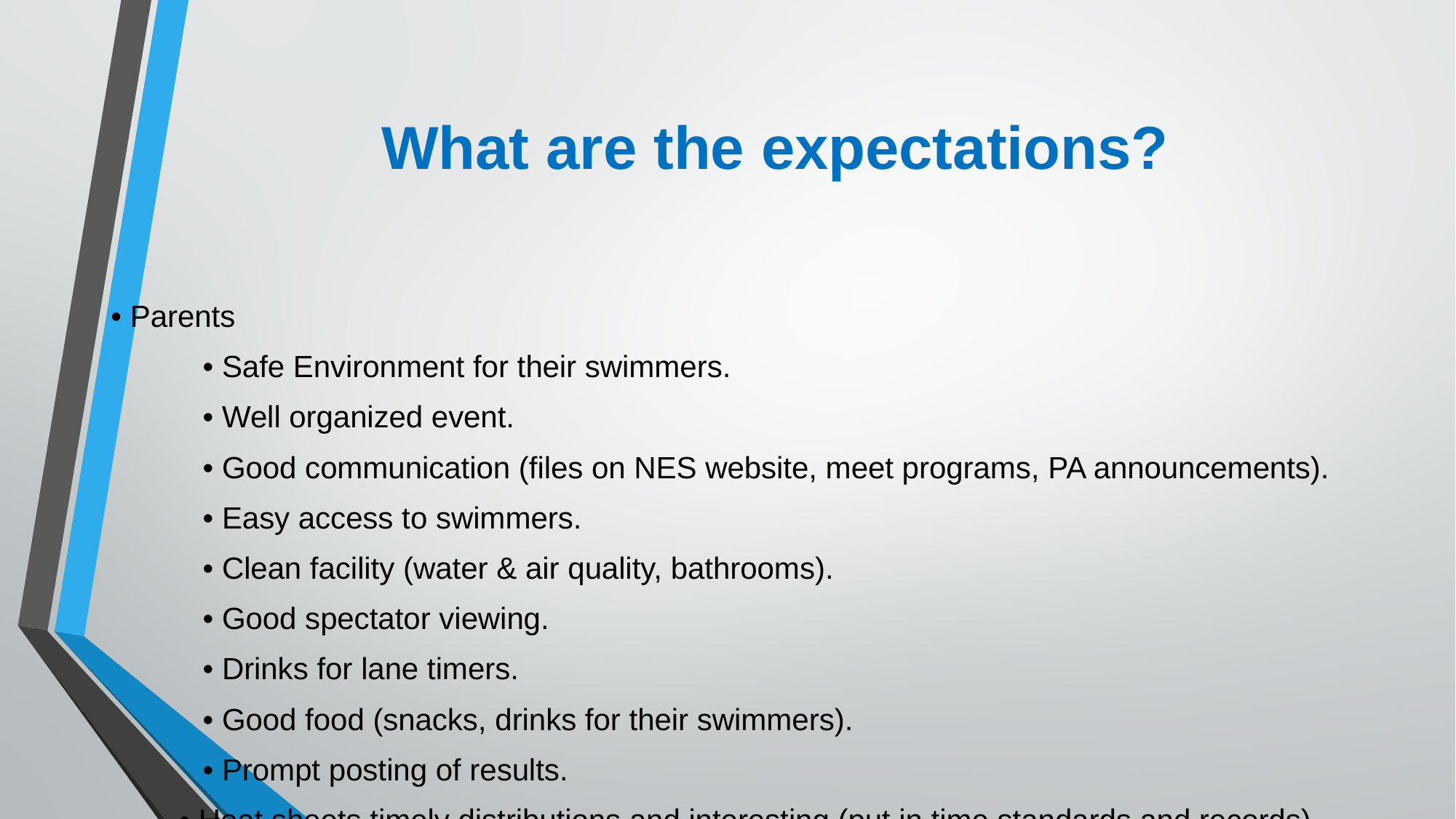

# What are the expectations?
• Parents
	• Safe Environment for their swimmers.
	• Well organized event.
	• Good communication (files on NES website, meet programs, PA announcements).
	• Easy access to swimmers.
	• Clean facility (water & air quality, bathrooms).
	• Good spectator viewing.
	• Drinks for lane timers.
	• Good food (snacks, drinks for their swimmers).
	• Prompt posting of results.
        • Heat sheets timely distributions and interesting (put in time standards and records).